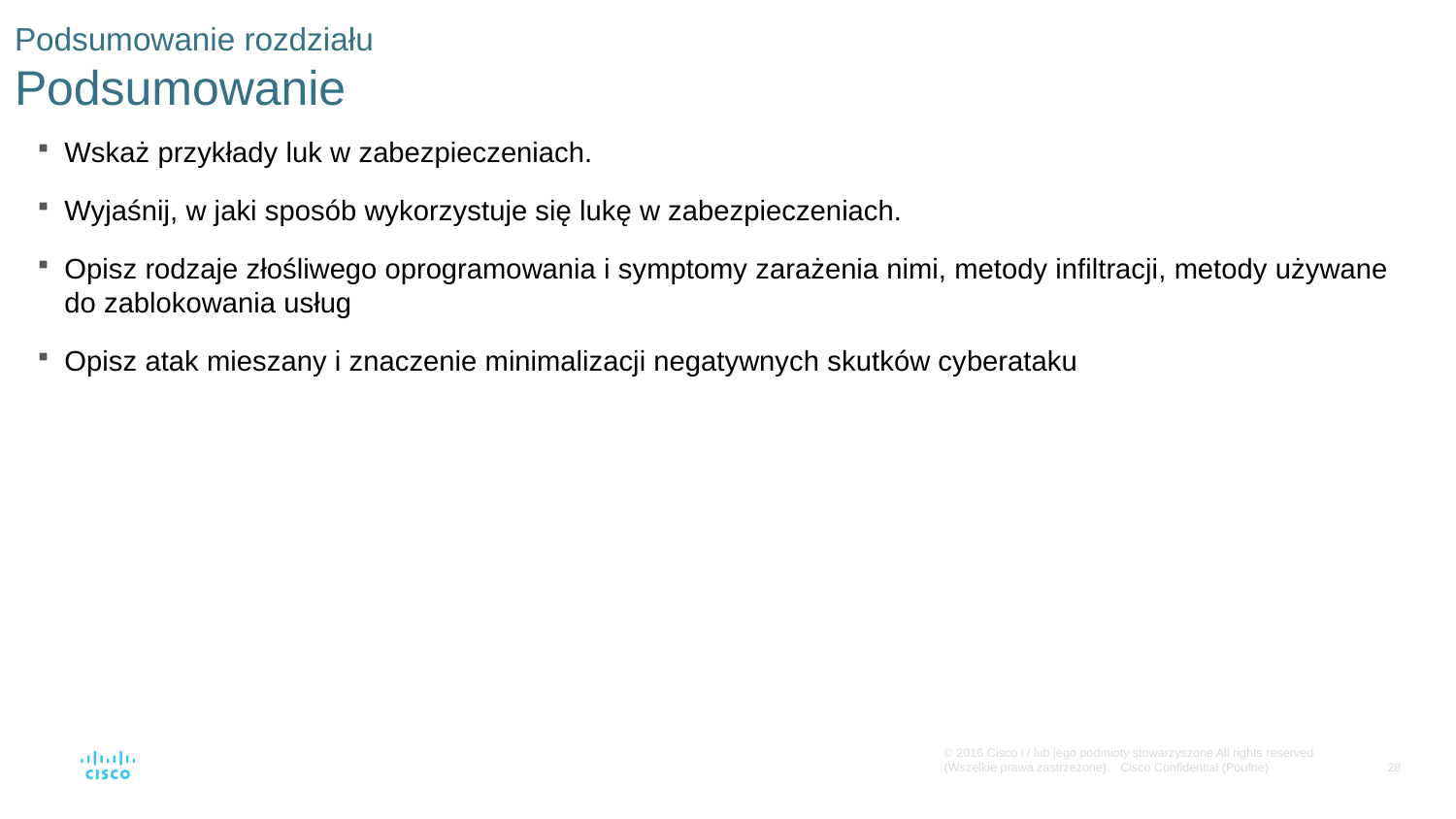

# Podsumowanie rozdziału Podsumowanie
Wskaż przykłady luk w zabezpieczeniach.
Wyjaśnij, w jaki sposób wykorzystuje się lukę w zabezpieczeniach.
Opisz rodzaje złośliwego oprogramowania i symptomy zarażenia nimi, metody infiltracji, metody używane do zablokowania usług
Opisz atak mieszany i znaczenie minimalizacji negatywnych skutków cyberataku